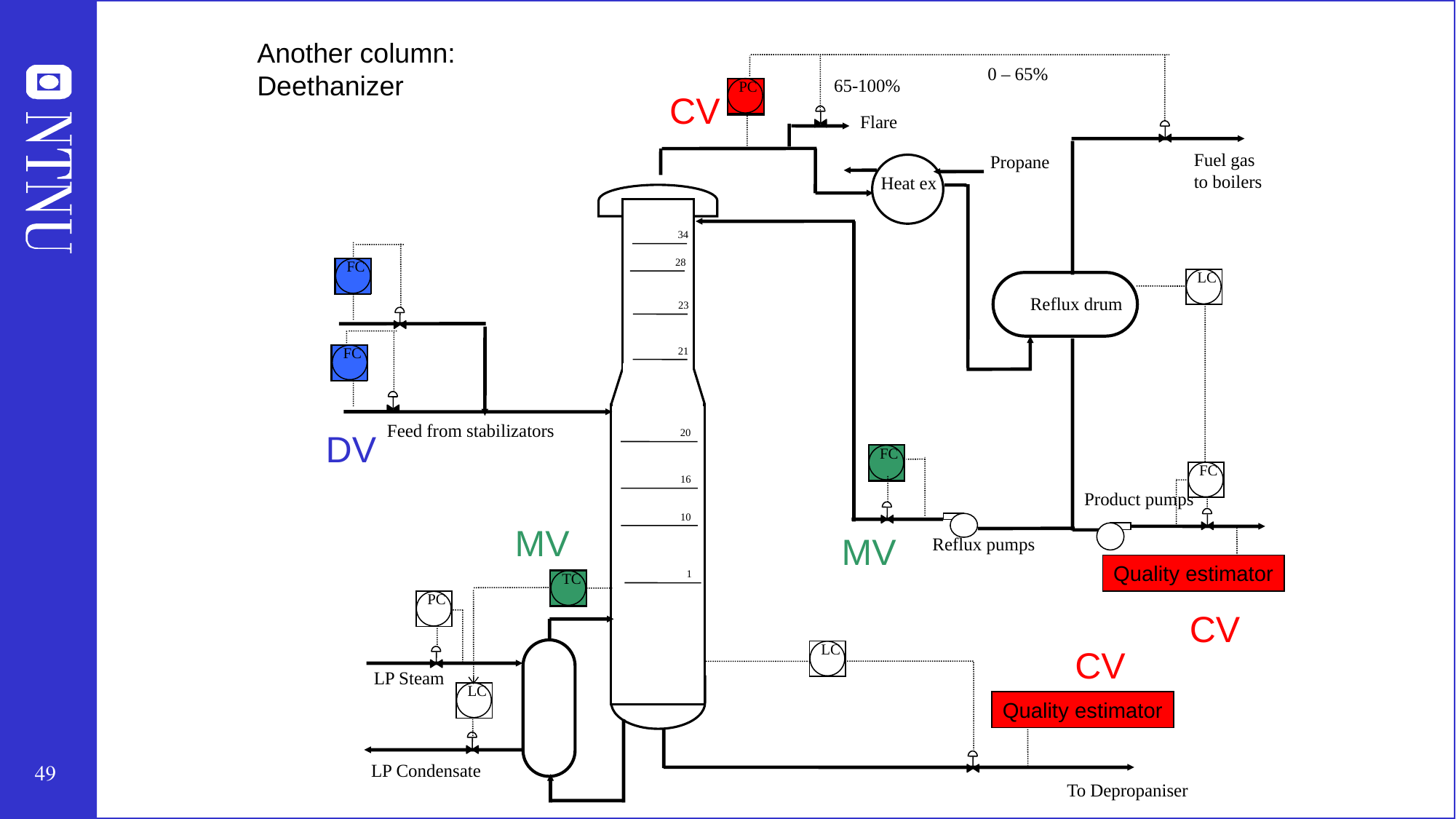

Another column:
Deethanizer

0 – 65%
65-100%

PC

CV
Flare

Fuel gas
to boilers
Propane

Heat ex

34

FC

28

LC

Reflux drum

23

FC

21

Feed from stabilizators
DV
20

FC

FC

16

Product pumps

10

Reflux pumps
MV

MV

Quality estimator

TC

 1

PC

CV

LC

CV

LP Steam

LC

Quality estimator

LP Condensate

To Depropaniser